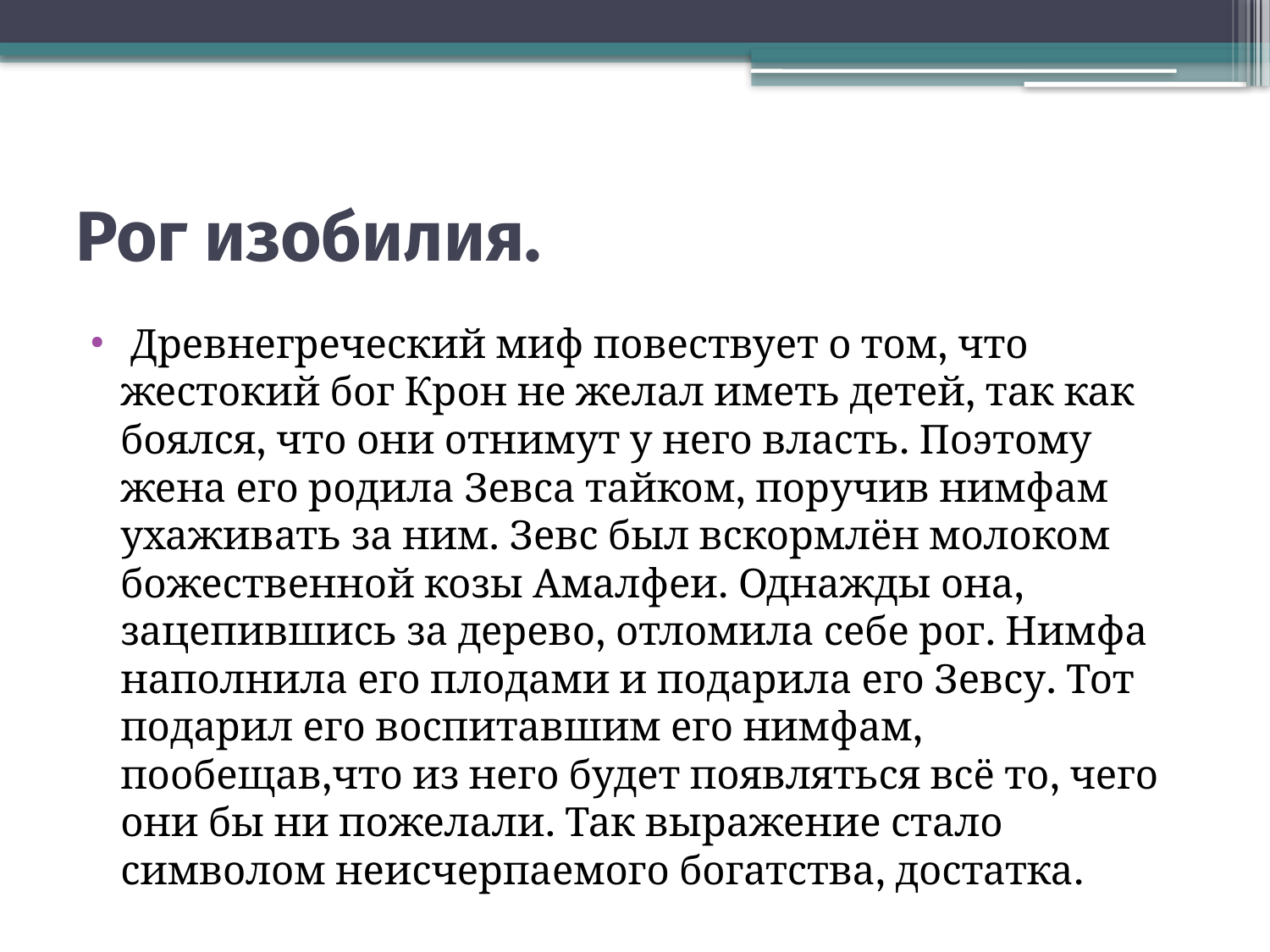

# Рог изобилия.
 Древнегреческий миф повествует о том, что жестокий бог Крон не желал иметь детей, так как боялся, что они отнимут у него власть. Поэтому жена его родила Зевса тайком, поручив нимфам ухаживать за ним. Зевс был вскормлён молоком божественной козы Амалфеи. Однажды она, зацепившись за дерево, отломила себе рог. Нимфа наполнила его плодами и подарила его Зевсу. Тот подарил его воспитавшим его нимфам, пообещав,что из него будет появляться всё то, чего они бы ни пожелали. Так выражение стало символом неисчерпаемого богатства, достатка.